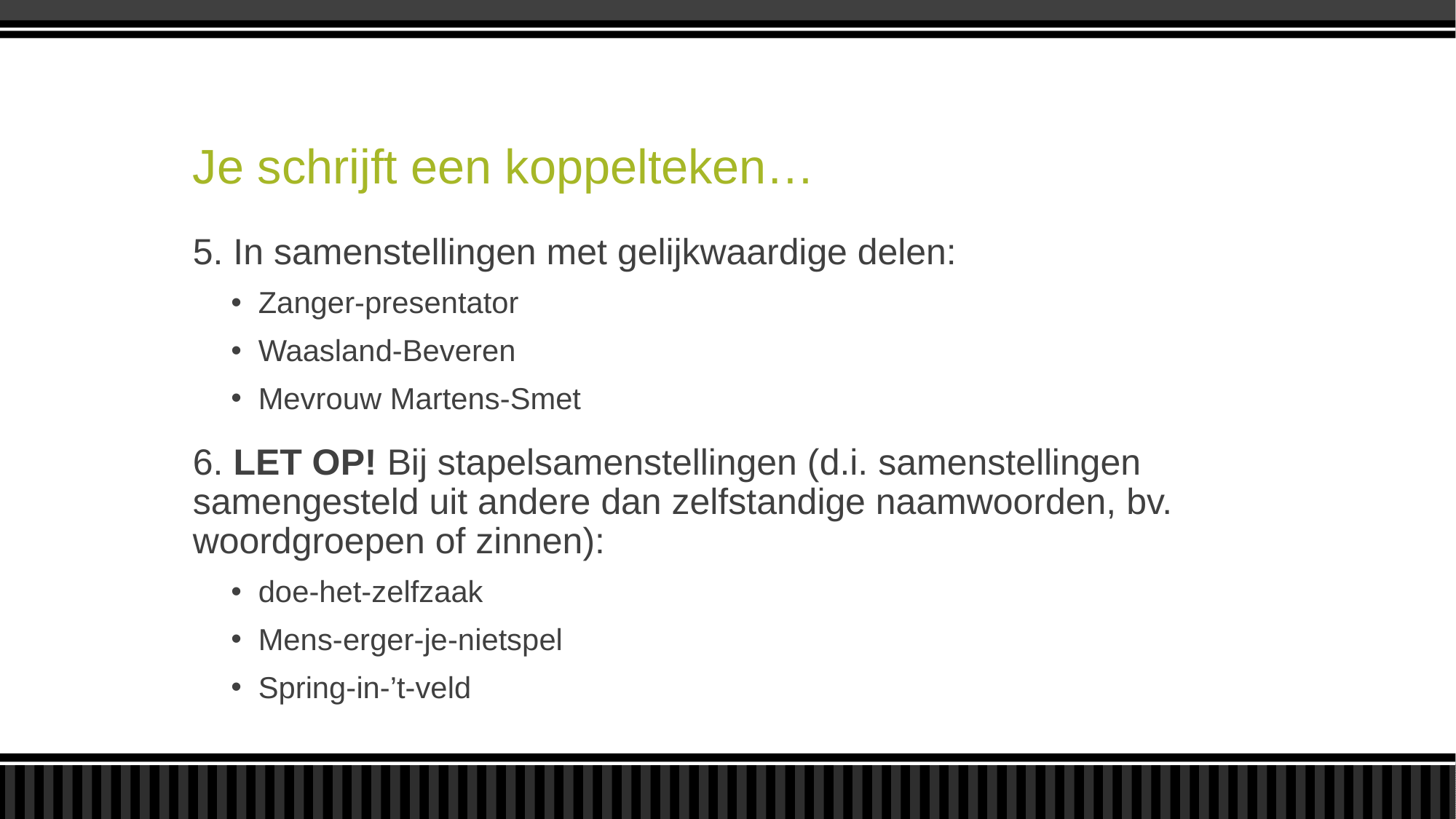

# Je schrijft een koppelteken…
5. In samenstellingen met gelijkwaardige delen:
Zanger-presentator
Waasland-Beveren
Mevrouw Martens-Smet
6. LET OP! Bij stapelsamenstellingen (d.i. samenstellingen samengesteld uit andere dan zelfstandige naamwoorden, bv. woordgroepen of zinnen):
doe-het-zelfzaak
Mens-erger-je-nietspel
Spring-in-’t-veld